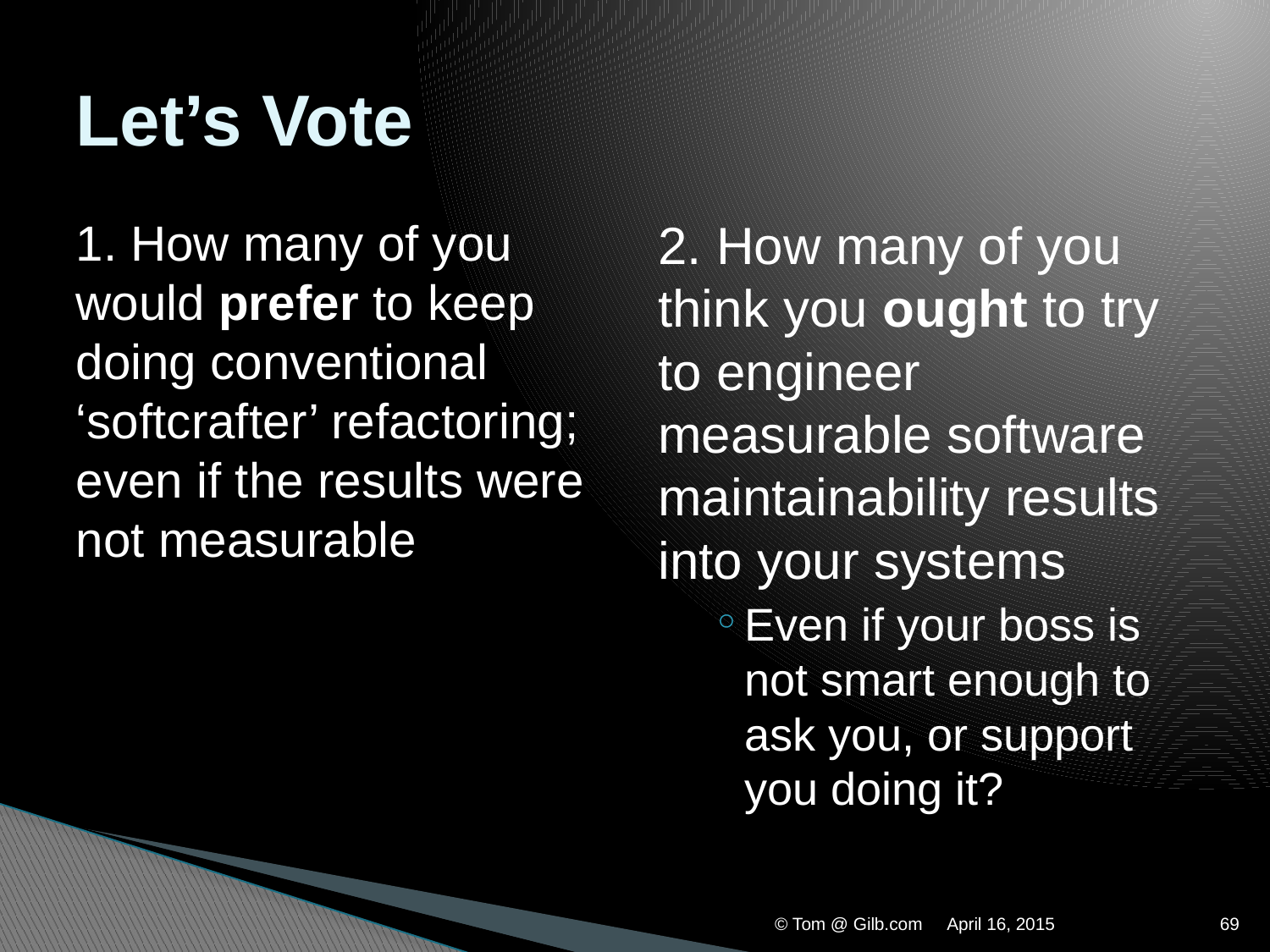

# Let’s Vote
1. How many of you would prefer to keep doing conventional ‘softcrafter’ refactoring; even if the results were not measurable
2. How many of you think you ought to try to engineer measurable software maintainability results into your systems
Even if your boss is not smart enough to ask you, or support you doing it?
© Tom @ Gilb.com
April 16, 2015
69